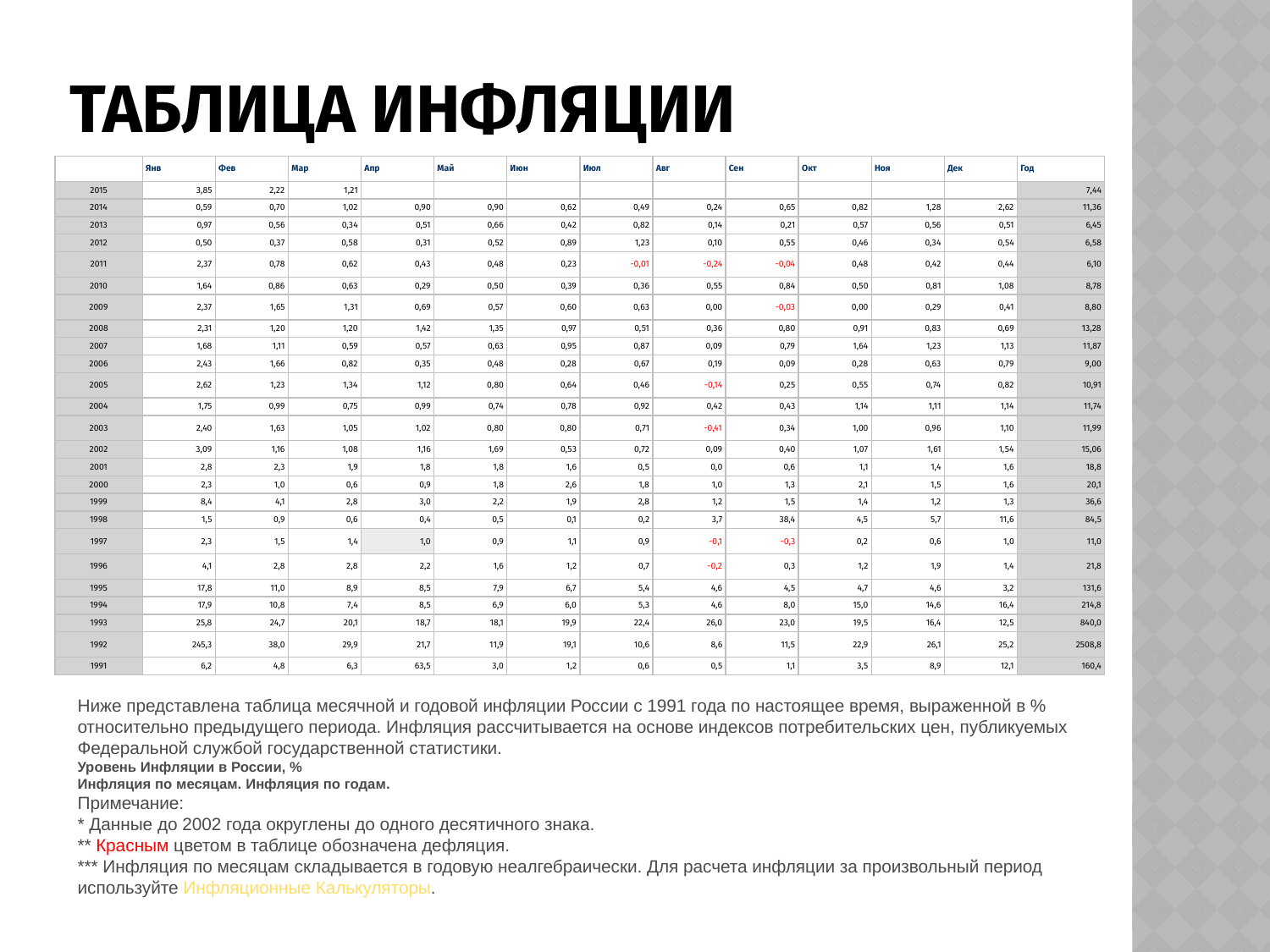

# Таблица инфляции
|  | Янв | Фев | Мар | Апр | Май | Июн | Июл | Авг | Сен | Окт | Ноя | Дек | Год |
| --- | --- | --- | --- | --- | --- | --- | --- | --- | --- | --- | --- | --- | --- |
| 2015 | 3,85 | 2,22 | 1,21 |  |  |  |  |  |  |  |  |  | 7,44 |
| 2014 | 0,59 | 0,70 | 1,02 | 0,90 | 0,90 | 0,62 | 0,49 | 0,24 | 0,65 | 0,82 | 1,28 | 2,62 | 11,36 |
| 2013 | 0,97 | 0,56 | 0,34 | 0,51 | 0,66 | 0,42 | 0,82 | 0,14 | 0,21 | 0,57 | 0,56 | 0,51 | 6,45 |
| 2012 | 0,50 | 0,37 | 0,58 | 0,31 | 0,52 | 0,89 | 1,23 | 0,10 | 0,55 | 0,46 | 0,34 | 0,54 | 6,58 |
| 2011 | 2,37 | 0,78 | 0,62 | 0,43 | 0,48 | 0,23 | -0,01 | -0,24 | -0,04 | 0,48 | 0,42 | 0,44 | 6,10 |
| 2010 | 1,64 | 0,86 | 0,63 | 0,29 | 0,50 | 0,39 | 0,36 | 0,55 | 0,84 | 0,50 | 0,81 | 1,08 | 8,78 |
| 2009 | 2,37 | 1,65 | 1,31 | 0,69 | 0,57 | 0,60 | 0,63 | 0,00 | -0,03 | 0,00 | 0,29 | 0,41 | 8,80 |
| 2008 | 2,31 | 1,20 | 1,20 | 1,42 | 1,35 | 0,97 | 0,51 | 0,36 | 0,80 | 0,91 | 0,83 | 0,69 | 13,28 |
| 2007 | 1,68 | 1,11 | 0,59 | 0,57 | 0,63 | 0,95 | 0,87 | 0,09 | 0,79 | 1,64 | 1,23 | 1,13 | 11,87 |
| 2006 | 2,43 | 1,66 | 0,82 | 0,35 | 0,48 | 0,28 | 0,67 | 0,19 | 0,09 | 0,28 | 0,63 | 0,79 | 9,00 |
| 2005 | 2,62 | 1,23 | 1,34 | 1,12 | 0,80 | 0,64 | 0,46 | -0,14 | 0,25 | 0,55 | 0,74 | 0,82 | 10,91 |
| 2004 | 1,75 | 0,99 | 0,75 | 0,99 | 0,74 | 0,78 | 0,92 | 0,42 | 0,43 | 1,14 | 1,11 | 1,14 | 11,74 |
| 2003 | 2,40 | 1,63 | 1,05 | 1,02 | 0,80 | 0,80 | 0,71 | -0,41 | 0,34 | 1,00 | 0,96 | 1,10 | 11,99 |
| 2002 | 3,09 | 1,16 | 1,08 | 1,16 | 1,69 | 0,53 | 0,72 | 0,09 | 0,40 | 1,07 | 1,61 | 1,54 | 15,06 |
| 2001 | 2,8 | 2,3 | 1,9 | 1,8 | 1,8 | 1,6 | 0,5 | 0,0 | 0,6 | 1,1 | 1,4 | 1,6 | 18,8 |
| 2000 | 2,3 | 1,0 | 0,6 | 0,9 | 1,8 | 2,6 | 1,8 | 1,0 | 1,3 | 2,1 | 1,5 | 1,6 | 20,1 |
| 1999 | 8,4 | 4,1 | 2,8 | 3,0 | 2,2 | 1,9 | 2,8 | 1,2 | 1,5 | 1,4 | 1,2 | 1,3 | 36,6 |
| 1998 | 1,5 | 0,9 | 0,6 | 0,4 | 0,5 | 0,1 | 0,2 | 3,7 | 38,4 | 4,5 | 5,7 | 11,6 | 84,5 |
| 1997 | 2,3 | 1,5 | 1,4 | 1,0 | 0,9 | 1,1 | 0,9 | -0,1 | -0,3 | 0,2 | 0,6 | 1,0 | 11,0 |
| 1996 | 4,1 | 2,8 | 2,8 | 2,2 | 1,6 | 1,2 | 0,7 | -0,2 | 0,3 | 1,2 | 1,9 | 1,4 | 21,8 |
| 1995 | 17,8 | 11,0 | 8,9 | 8,5 | 7,9 | 6,7 | 5,4 | 4,6 | 4,5 | 4,7 | 4,6 | 3,2 | 131,6 |
| 1994 | 17,9 | 10,8 | 7,4 | 8,5 | 6,9 | 6,0 | 5,3 | 4,6 | 8,0 | 15,0 | 14,6 | 16,4 | 214,8 |
| 1993 | 25,8 | 24,7 | 20,1 | 18,7 | 18,1 | 19,9 | 22,4 | 26,0 | 23,0 | 19,5 | 16,4 | 12,5 | 840,0 |
| 1992 | 245,3 | 38,0 | 29,9 | 21,7 | 11,9 | 19,1 | 10,6 | 8,6 | 11,5 | 22,9 | 26,1 | 25,2 | 2508,8 |
| 1991 | 6,2 | 4,8 | 6,3 | 63,5 | 3,0 | 1,2 | 0,6 | 0,5 | 1,1 | 3,5 | 8,9 | 12,1 | 160,4 |
Ниже представлена таблица месячной и годовой инфляции России с 1991 года по настоящее время, выраженной в % относительно предыдущего периода. Инфляция рассчитывается на основе индексов потребительских цен, публикуемых Федеральной службой государственной статистики.
Уровень Инфляции в России, %
Инфляция по месяцам. Инфляция по годам.
Примечание:
* Данные до 2002 года округлены до одного десятичного знака.
** Красным цветом в таблице обозначена дефляция.
*** Инфляция по месяцам складывается в годовую неалгебраически. Для расчета инфляции за произвольный период используйте Инфляционные Калькуляторы.